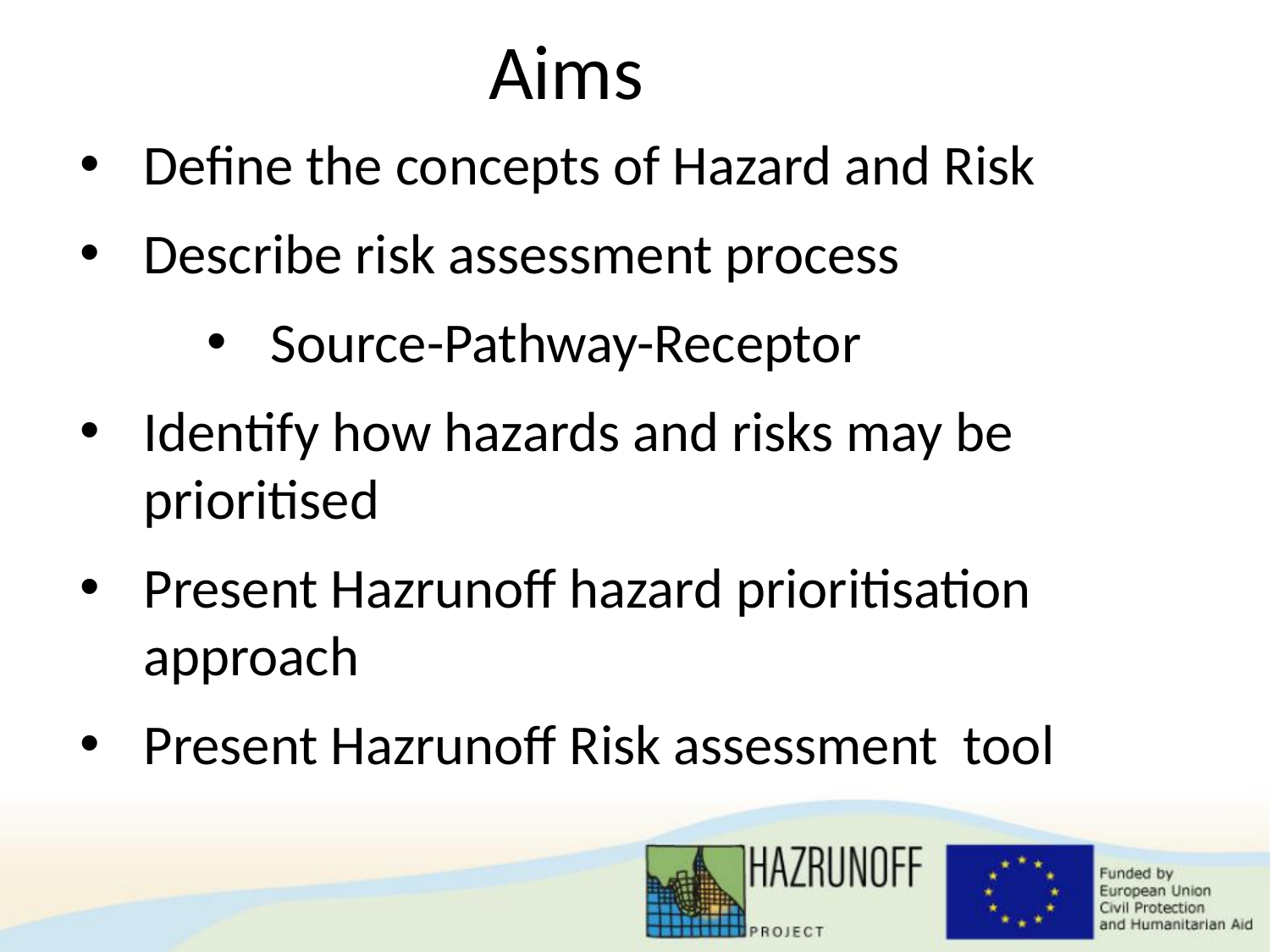

Aims
Define the concepts of Hazard and Risk
Describe risk assessment process
Source-Pathway-Receptor
Identify how hazards and risks may be prioritised
Present Hazrunoff hazard prioritisation approach
Present Hazrunoff Risk assessment  tool